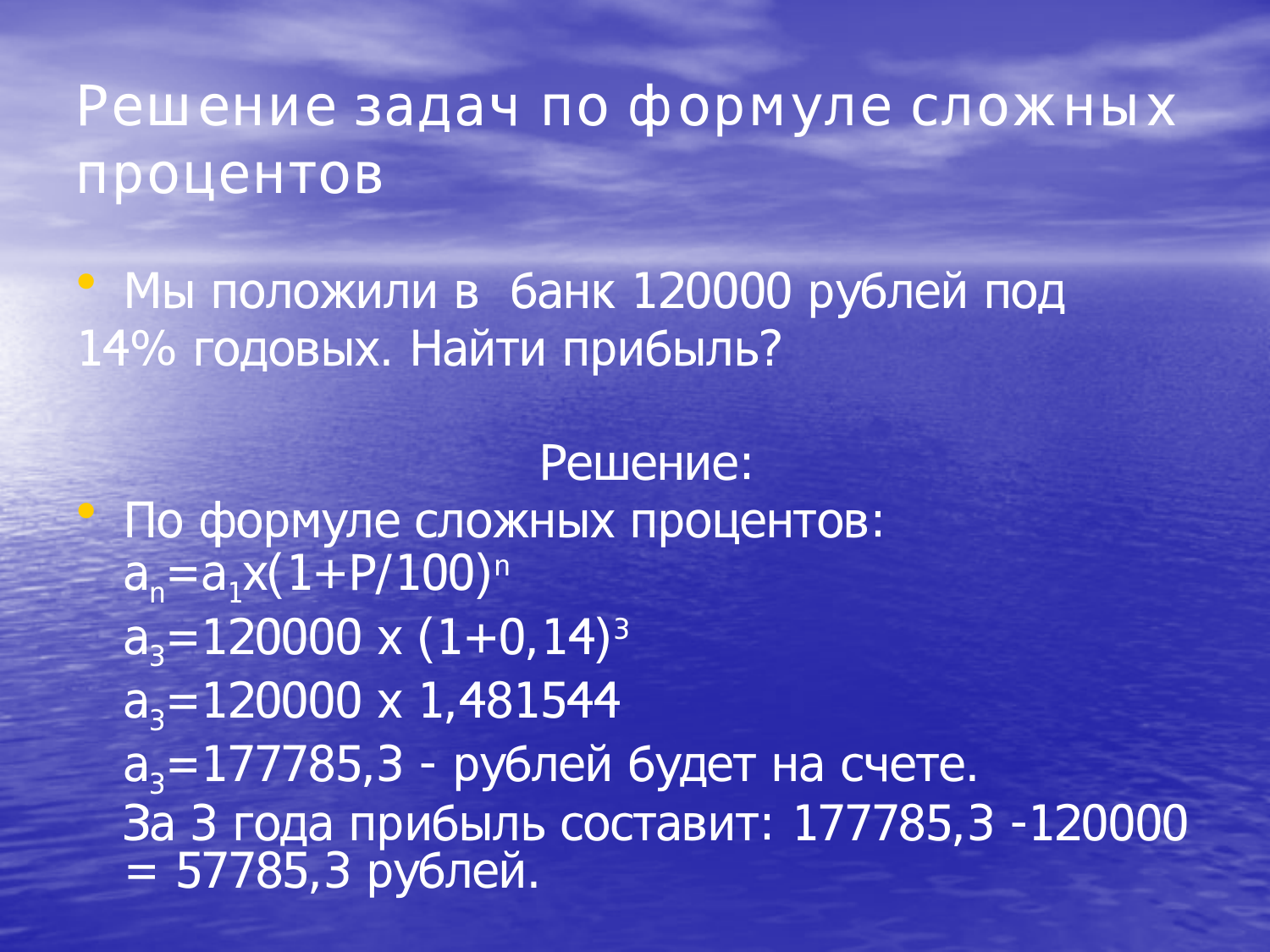

# Решение задач по формуле сложных процентов
Мы положили в  банк 120000 рублей под
14% годовых. Найти прибыль?

                              Решение:
По формуле сложных процентов: an=a1x(1+P/100)n
	a3=120000 x (1+0,14)3
	a3=120000 x 1,481544
	a3=177785,3 - рублей будет на счете.
	За 3 года прибыль составит: 177785,3 -120000 = 57785,3 рублей.